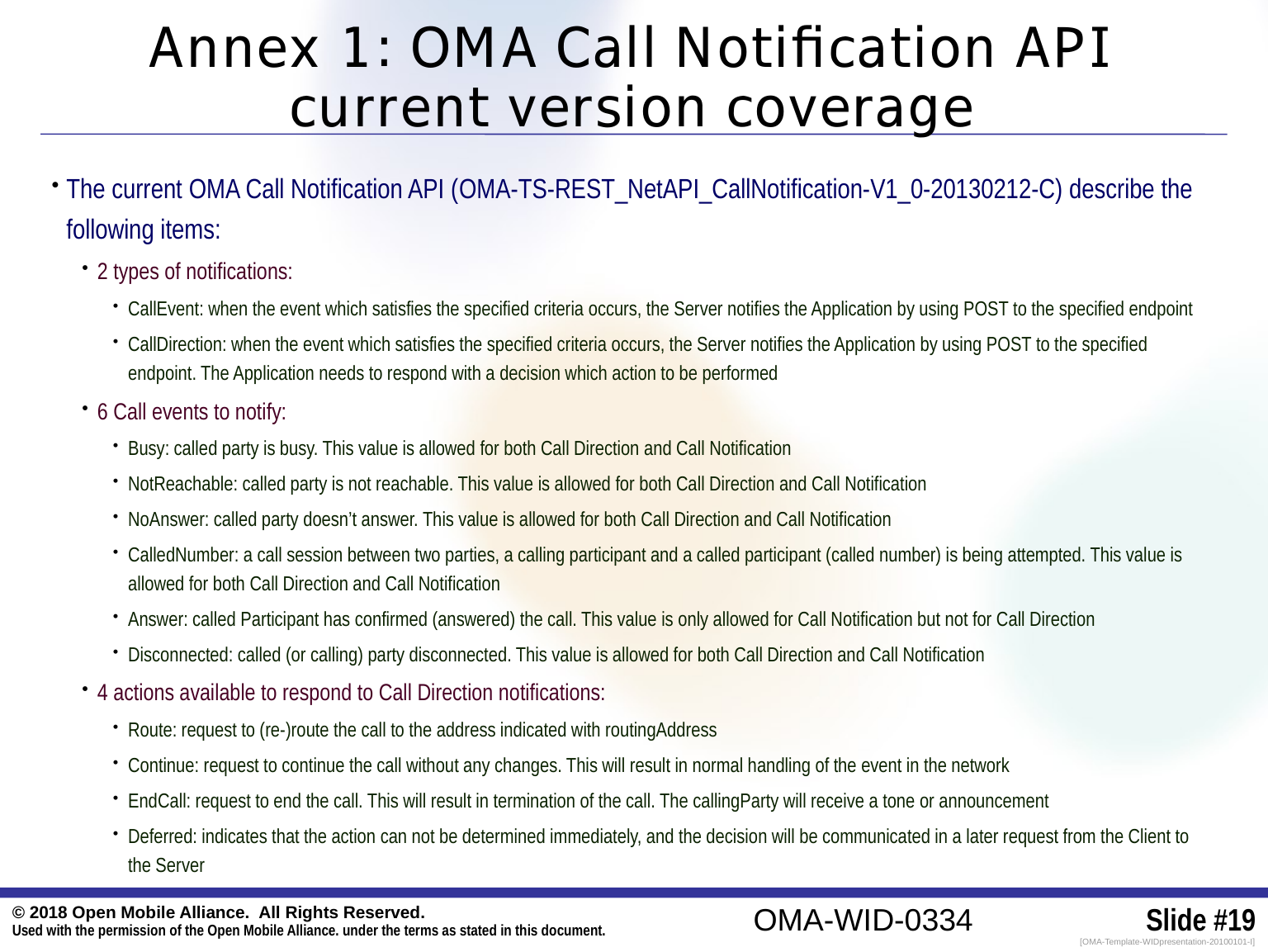

# Annex 1: OMA Call Notification API current version coverage
The current OMA Call Notification API (OMA-TS-REST_NetAPI_CallNotification-V1_0-20130212-C) describe the following items:
2 types of notifications:
CallEvent: when the event which satisfies the specified criteria occurs, the Server notifies the Application by using POST to the specified endpoint
CallDirection: when the event which satisfies the specified criteria occurs, the Server notifies the Application by using POST to the specified endpoint. The Application needs to respond with a decision which action to be performed
6 Call events to notify:
Busy: called party is busy. This value is allowed for both Call Direction and Call Notification
NotReachable: called party is not reachable. This value is allowed for both Call Direction and Call Notification
NoAnswer: called party doesn’t answer. This value is allowed for both Call Direction and Call Notification
CalledNumber: a call session between two parties, a calling participant and a called participant (called number) is being attempted. This value is allowed for both Call Direction and Call Notification
Answer: called Participant has confirmed (answered) the call. This value is only allowed for Call Notification but not for Call Direction
Disconnected: called (or calling) party disconnected. This value is allowed for both Call Direction and Call Notification
4 actions available to respond to Call Direction notifications:
Route: request to (re-)route the call to the address indicated with routingAddress
Continue: request to continue the call without any changes. This will result in normal handling of the event in the network
EndCall: request to end the call. This will result in termination of the call. The callingParty will receive a tone or announcement
Deferred: indicates that the action can not be determined immediately, and the decision will be communicated in a later request from the Client to the Server